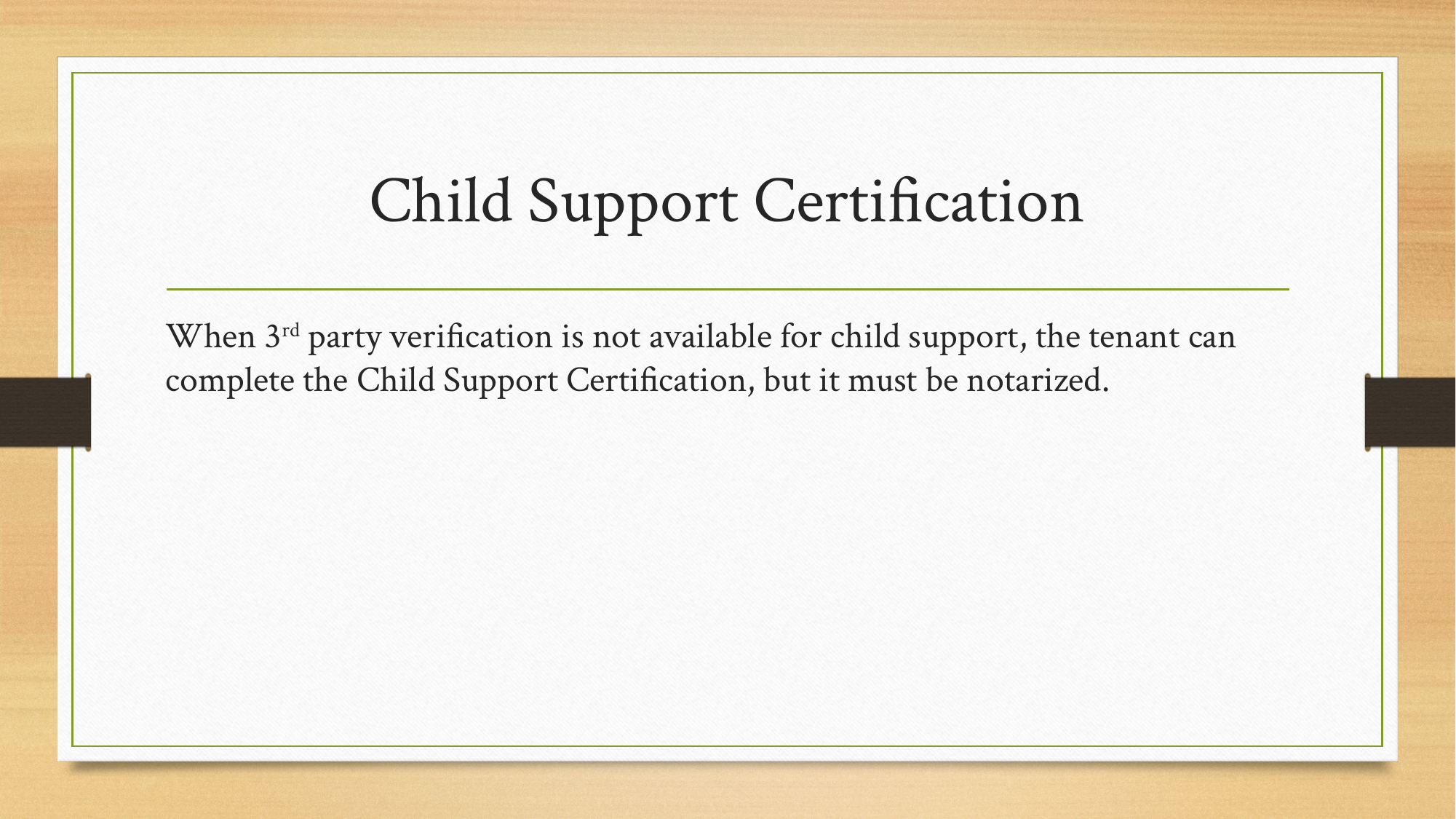

# Child Support Certification
When 3rd party verification is not available for child support, the tenant can complete the Child Support Certification, but it must be notarized.